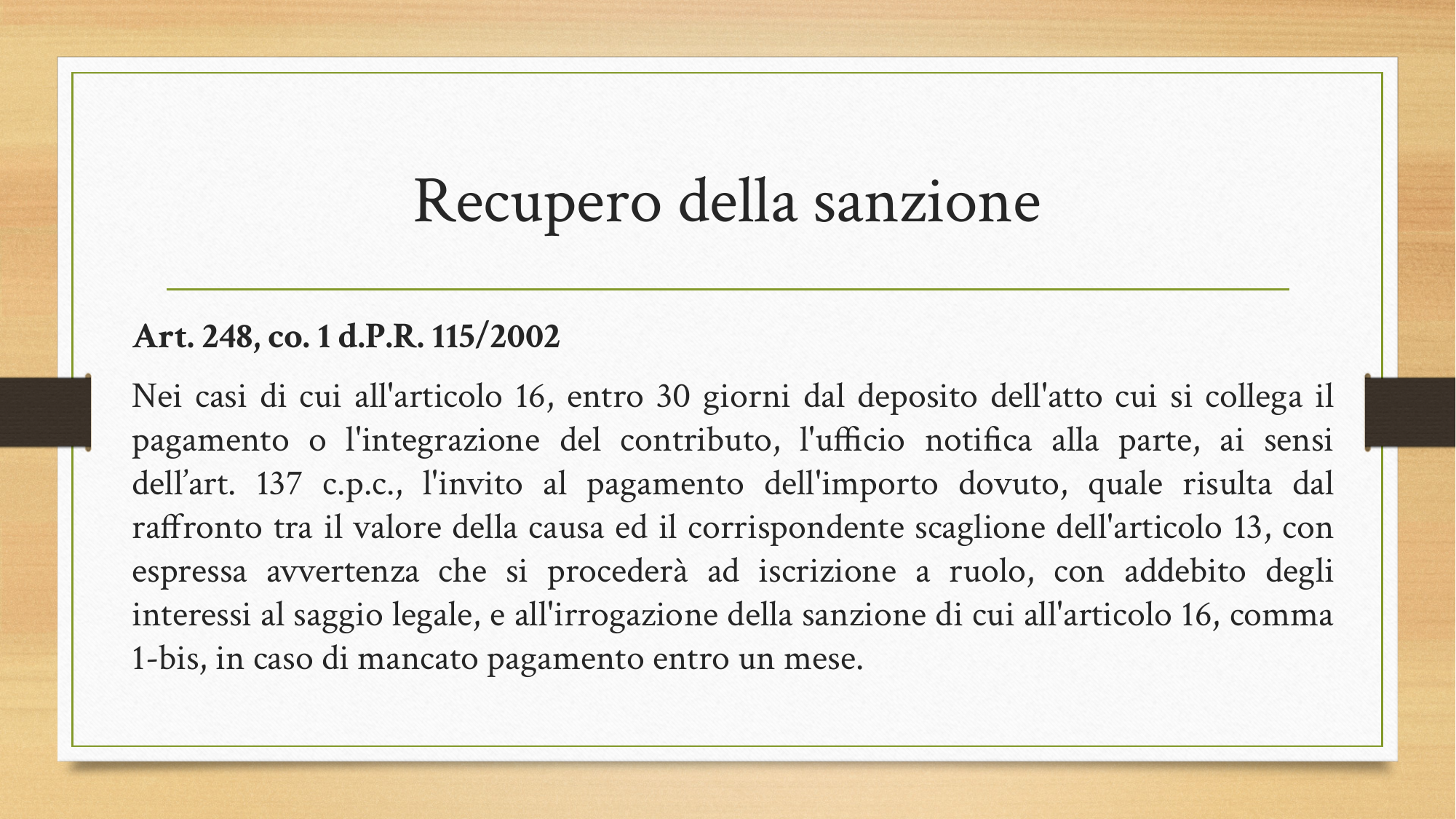

# Recupero della sanzione
Art. 248, co. 1 d.P.R. 115/2002
Nei casi di cui all'articolo 16, entro 30 giorni dal deposito dell'atto cui si collega il pagamento o l'integrazione del contributo, l'ufficio notifica alla parte, ai sensi dell’art. 137 c.p.c., l'invito al pagamento dell'importo dovuto, quale risulta dal raffronto tra il valore della causa ed il corrispondente scaglione dell'articolo 13, con espressa avvertenza che si procederà ad iscrizione a ruolo, con addebito degli interessi al saggio legale, e all'irrogazione della sanzione di cui all'articolo 16, comma 1-bis, in caso di mancato pagamento entro un mese.